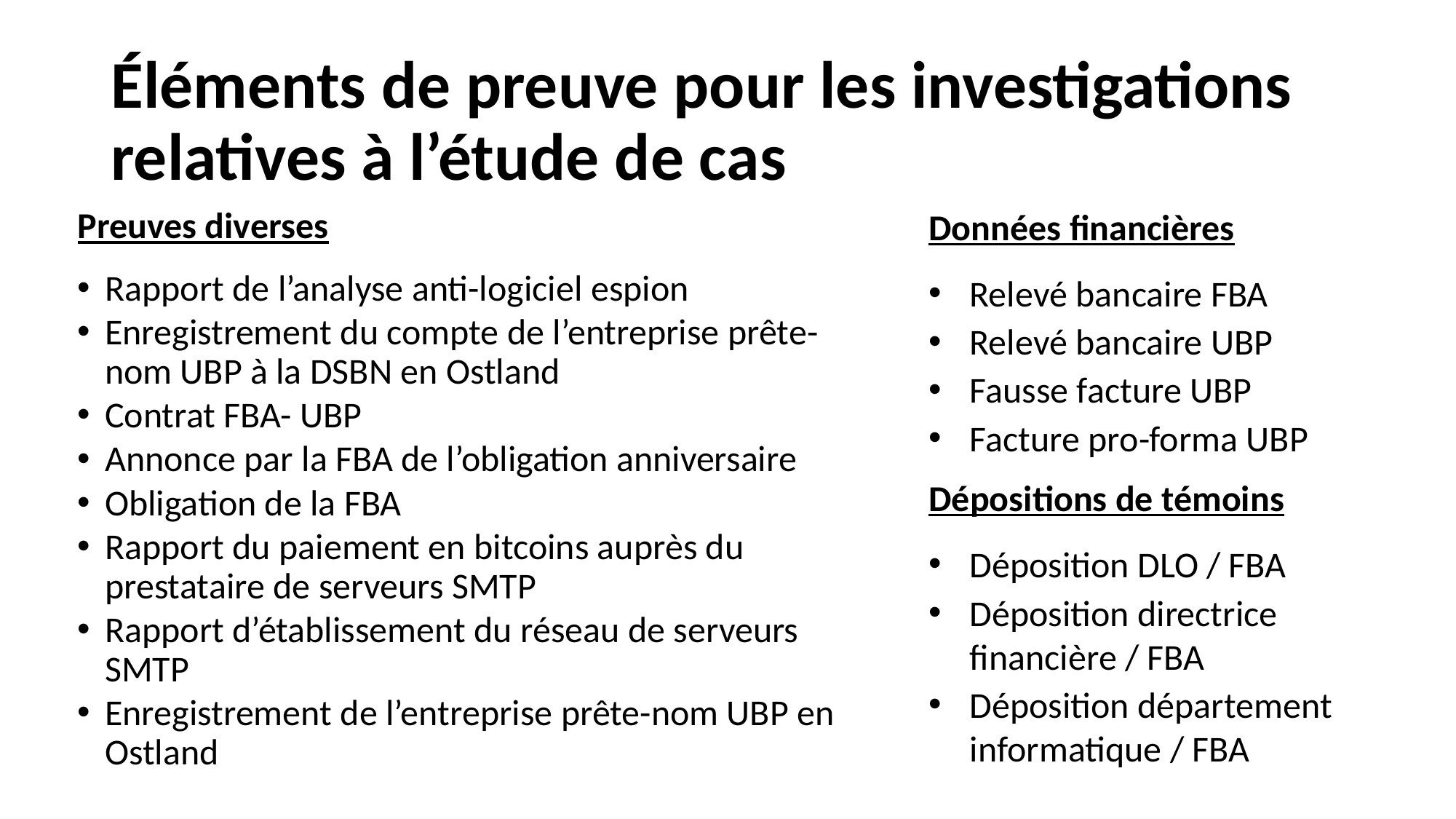

# Éléments de preuve pour les investigations relatives à l’étude de cas
Données financières
Relevé bancaire FBA
Relevé bancaire UBP
Fausse facture UBP
Facture pro-forma UBP
Preuves diverses
Rapport de l’analyse anti-logiciel espion
Enregistrement du compte de l’entreprise prête-nom UBP à la DSBN en Ostland
Contrat FBA- UBP
Annonce par la FBA de l’obligation anniversaire
Obligation de la FBA
Rapport du paiement en bitcoins auprès du prestataire de serveurs SMTP
Rapport d’établissement du réseau de serveurs SMTP
Enregistrement de l’entreprise prête-nom UBP en Ostland
Dépositions de témoins
Déposition DLO / FBA
Déposition directrice financière / FBA
Déposition département informatique / FBA